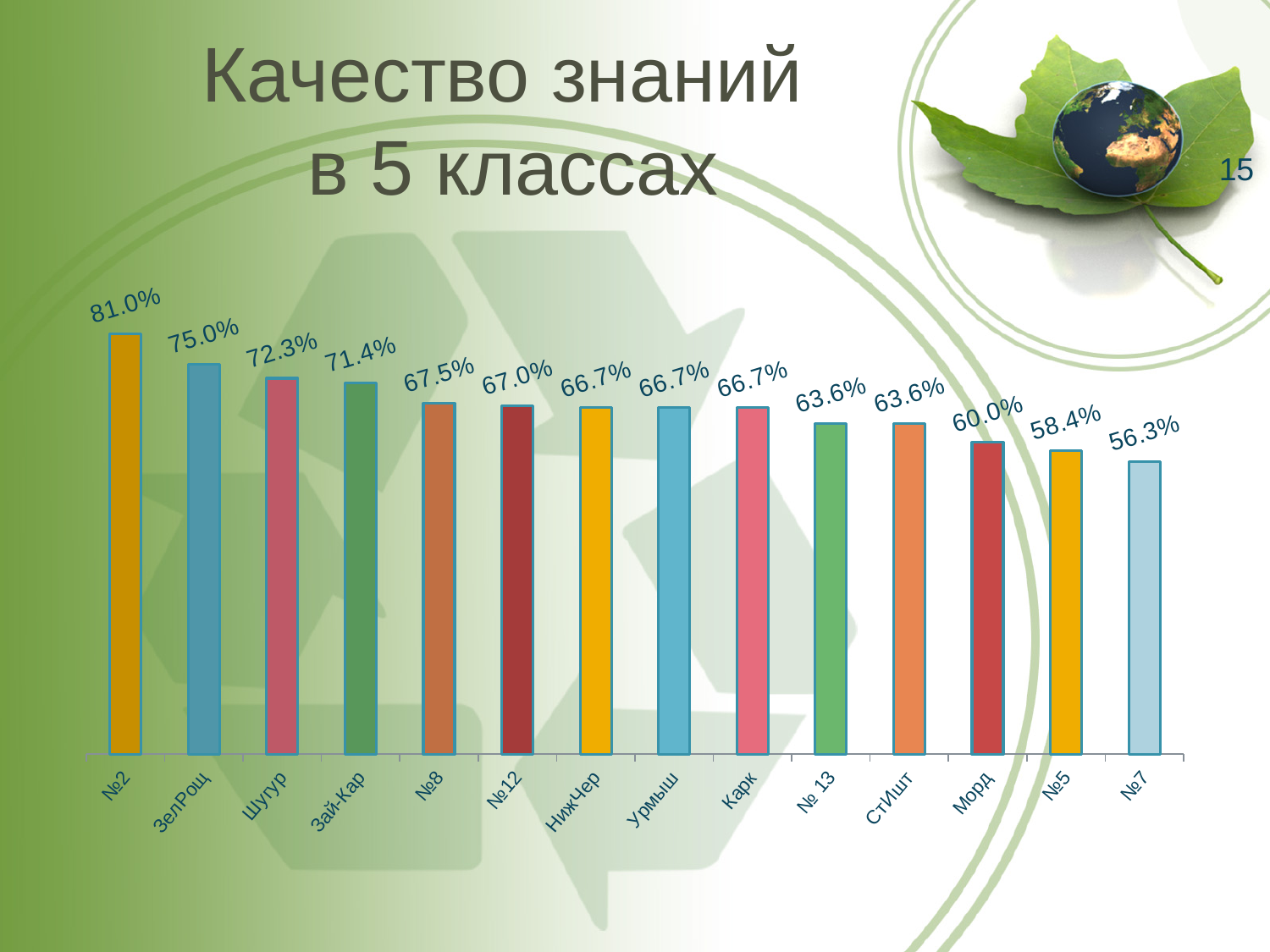

# Качество знаний в 5 классах
15

### Chart

| Category | 5 класс |
|---|---|
|  №2 | 0.8095238095238096 |
| ЗелРощ | 0.7500000000000001 |
| Шугур | 0.7234042553191491 |
| Зай-Кар | 0.7142857142857144 |
|  №8 | 0.6750000000000002 |
|  №12 | 0.6701030927835053 |
| НижЧер | 0.6666666666666666 |
| Урмыш | 0.6666666666666666 |
| Карк | 0.6666666666666666 |
|  № 13 | 0.6363636363636365 |
| СтИшт | 0.6363636363636365 |
| Морд | 0.6000000000000001 |
|  №5 | 0.5844155844155844 |
|  №7 | 0.5625 |